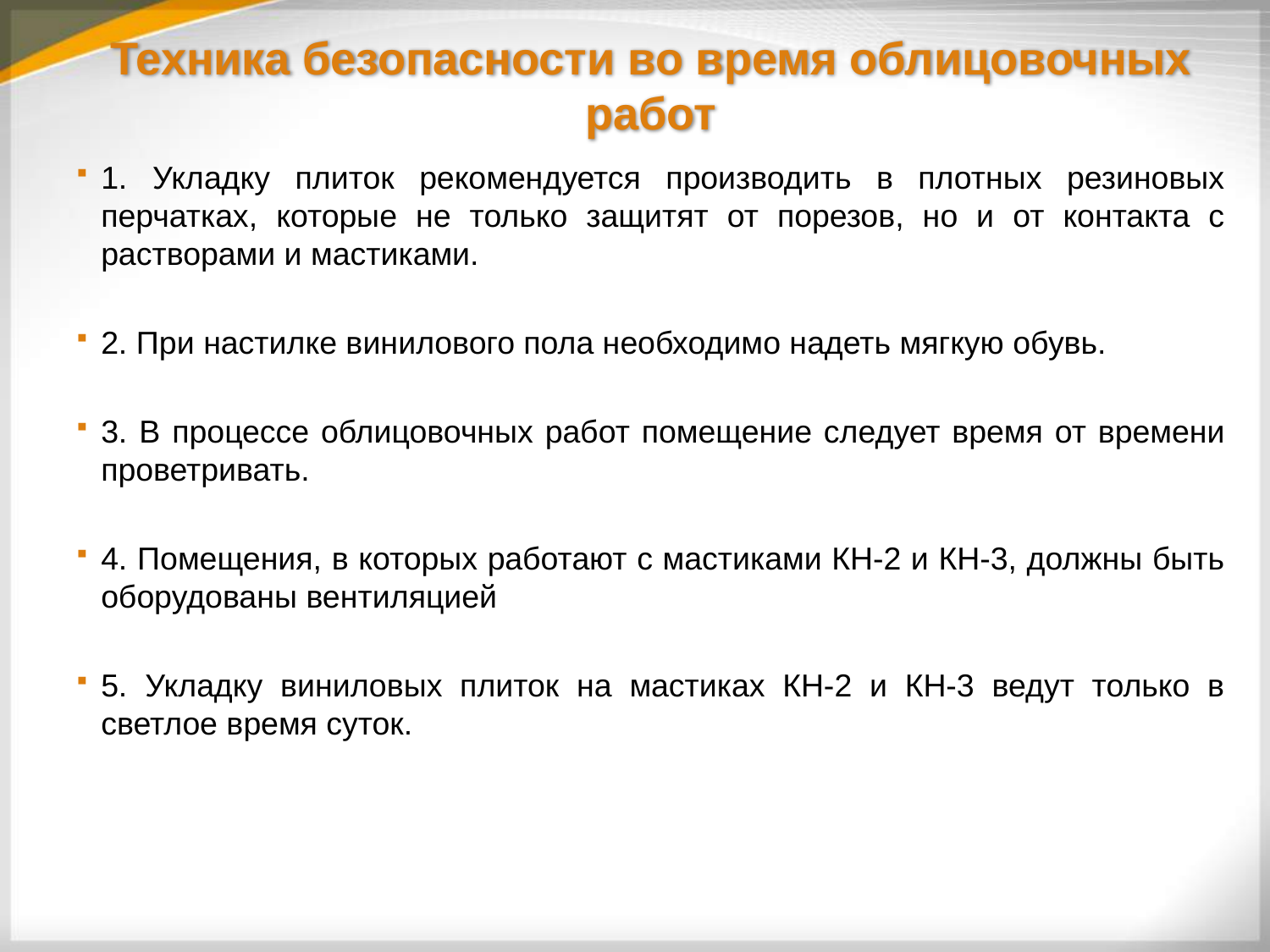

# Техника безопасности во время облицовочных работ
1. Укладку плиток рекомендуется производить в плотных резиновых перчатках, которые не только защитят от порезов, но и от контакта с растворами и мастиками.

2. При настилке винилового пола необходимо надеть мягкую обувь.

3. В процессе облицовочных работ помещение следует время от времени проветривать.

4. Помещения, в которых работают с мастиками КН-2 и КН-3, должны быть оборудованы вентиляцией

5. Укладку виниловых плиток на мастиках КН-2 и КН-3 ведут только в светлое время суток.
8